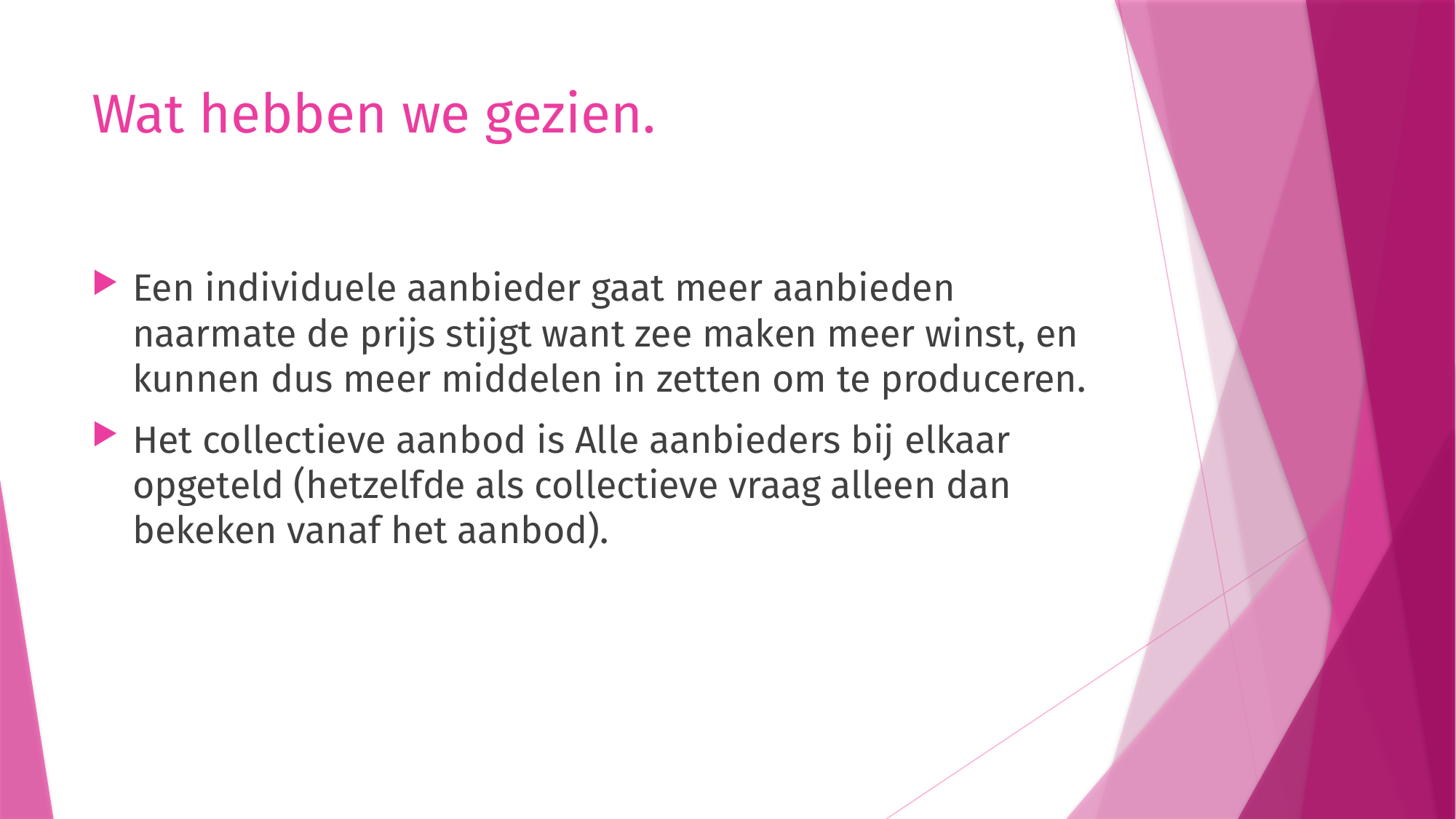

# Wat hebben we gezien.
Een individuele aanbieder gaat meer aanbieden naarmate de prijs stijgt want zee maken meer winst, en kunnen dus meer middelen in zetten om te produceren.
Het collectieve aanbod is Alle aanbieders bij elkaar opgeteld (hetzelfde als collectieve vraag alleen dan bekeken vanaf het aanbod).